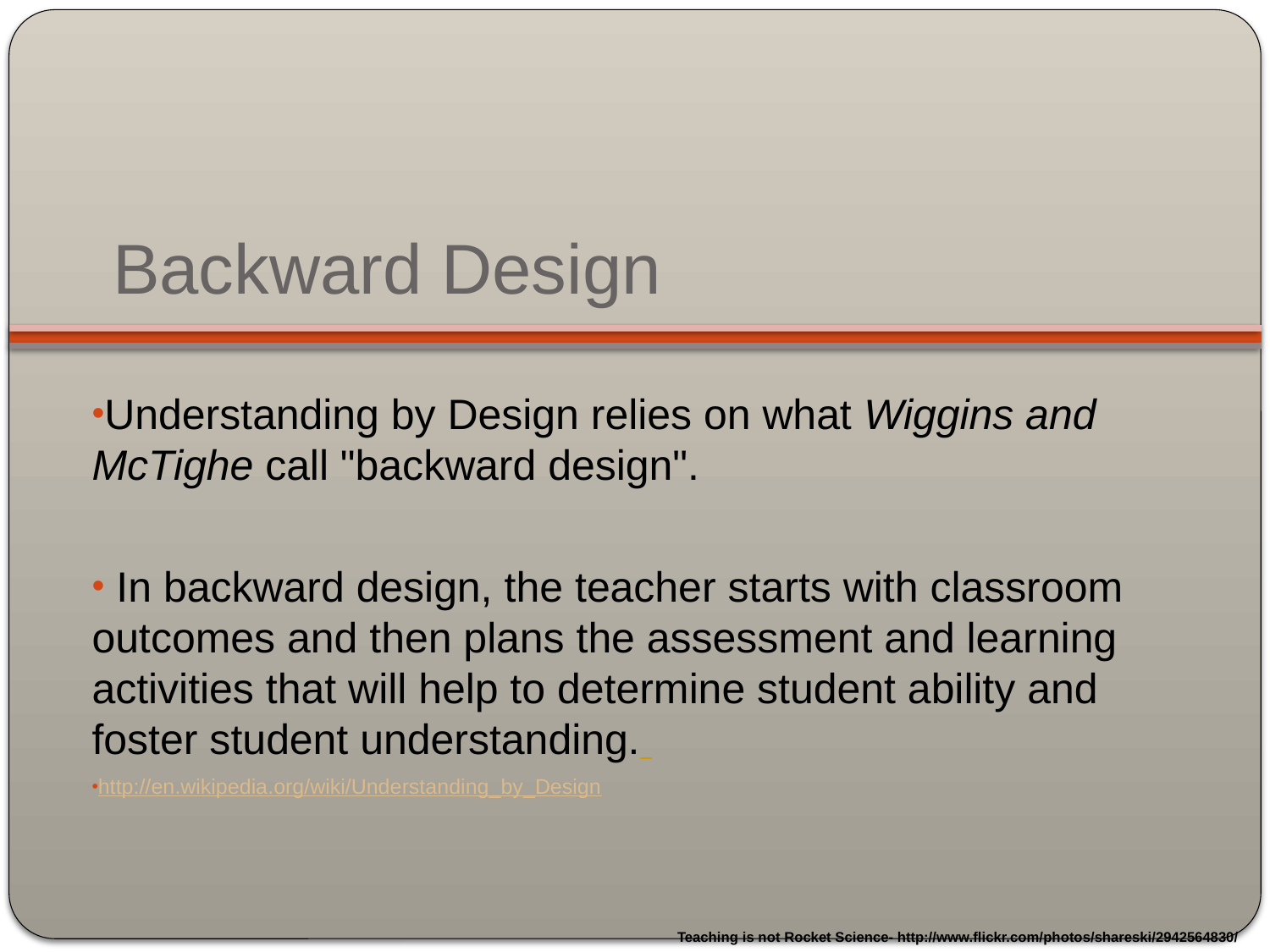

# Backward Design
Understanding by Design relies on what Wiggins and McTighe call "backward design".

 In backward design, the teacher starts with classroom outcomes and then plans the assessment and learning activities that will help to determine student ability and foster student understanding.
http://en.wikipedia.org/wiki/Understanding_by_Design

Teaching is not Rocket Science- http://www.flickr.com/photos/shareski/2942564830/